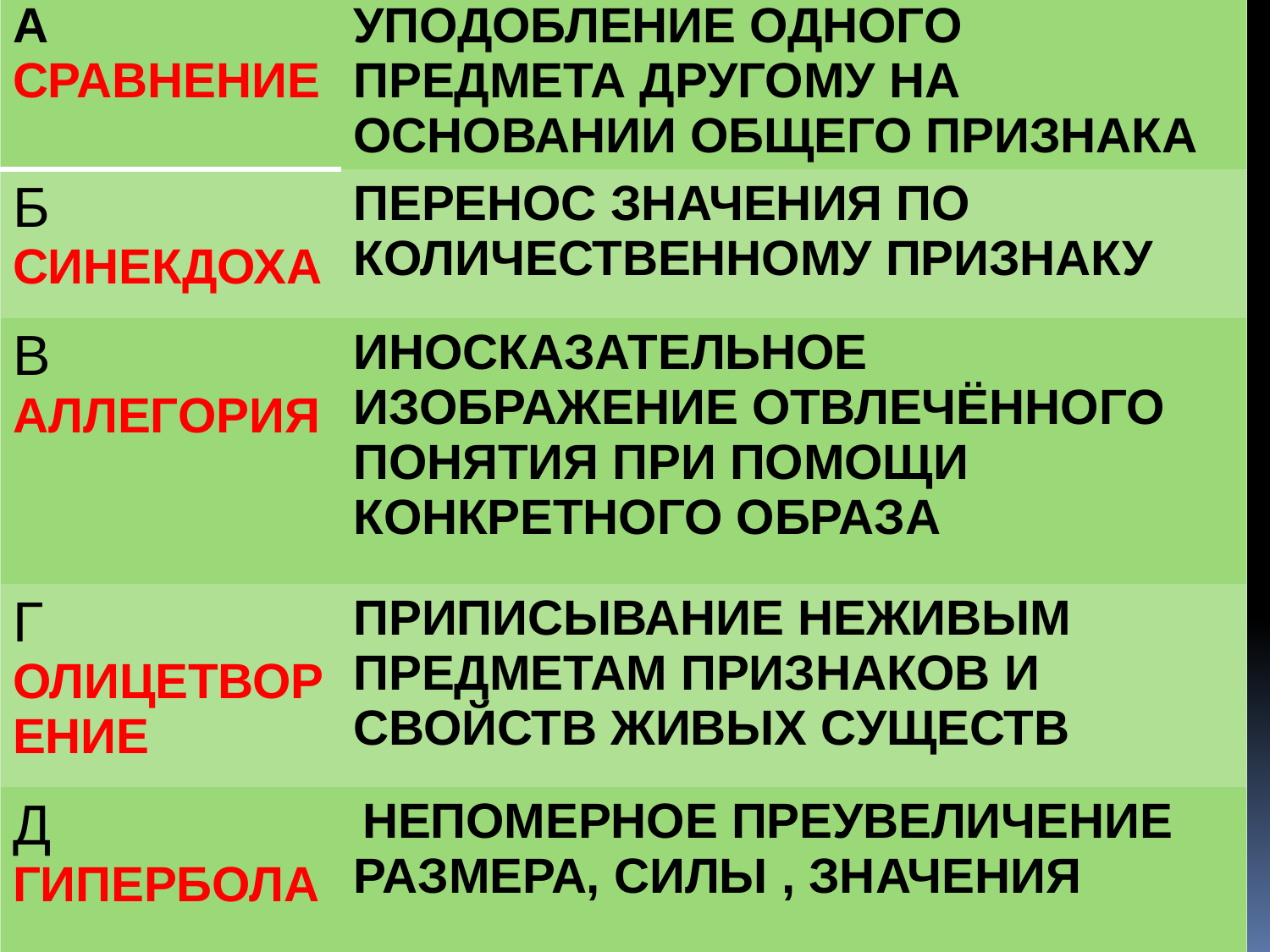

| А СРАВНЕНИЕ | УПОДОБЛЕНИЕ ОДНОГО ПРЕДМЕТА ДРУГОМУ НА ОСНОВАНИИ ОБЩЕГО ПРИЗНАКА |
| --- | --- |
| Б СИНЕКДОХА | ПЕРЕНОС ЗНАЧЕНИЯ ПО КОЛИЧЕСТВЕННОМУ ПРИЗНАКУ |
| В АЛЛЕГОРИЯ | ИНОСКАЗАТЕЛЬНОЕ ИЗОБРАЖЕНИЕ ОТВЛЕЧЁННОГО ПОНЯТИЯ ПРИ ПОМОЩИ КОНКРЕТНОГО ОБРАЗА |
| Г ОЛИЦЕТВОРЕНИЕ | ПРИПИСЫВАНИЕ НЕЖИВЫМ ПРЕДМЕТАМ ПРИЗНАКОВ И СВОЙСТВ ЖИВЫХ СУЩЕСТВ |
| Д ГИПЕРБОЛА | НЕПОМЕРНОЕ ПРЕУВЕЛИЧЕНИЕ РАЗМЕРА, СИЛЫ , ЗНАЧЕНИЯ |